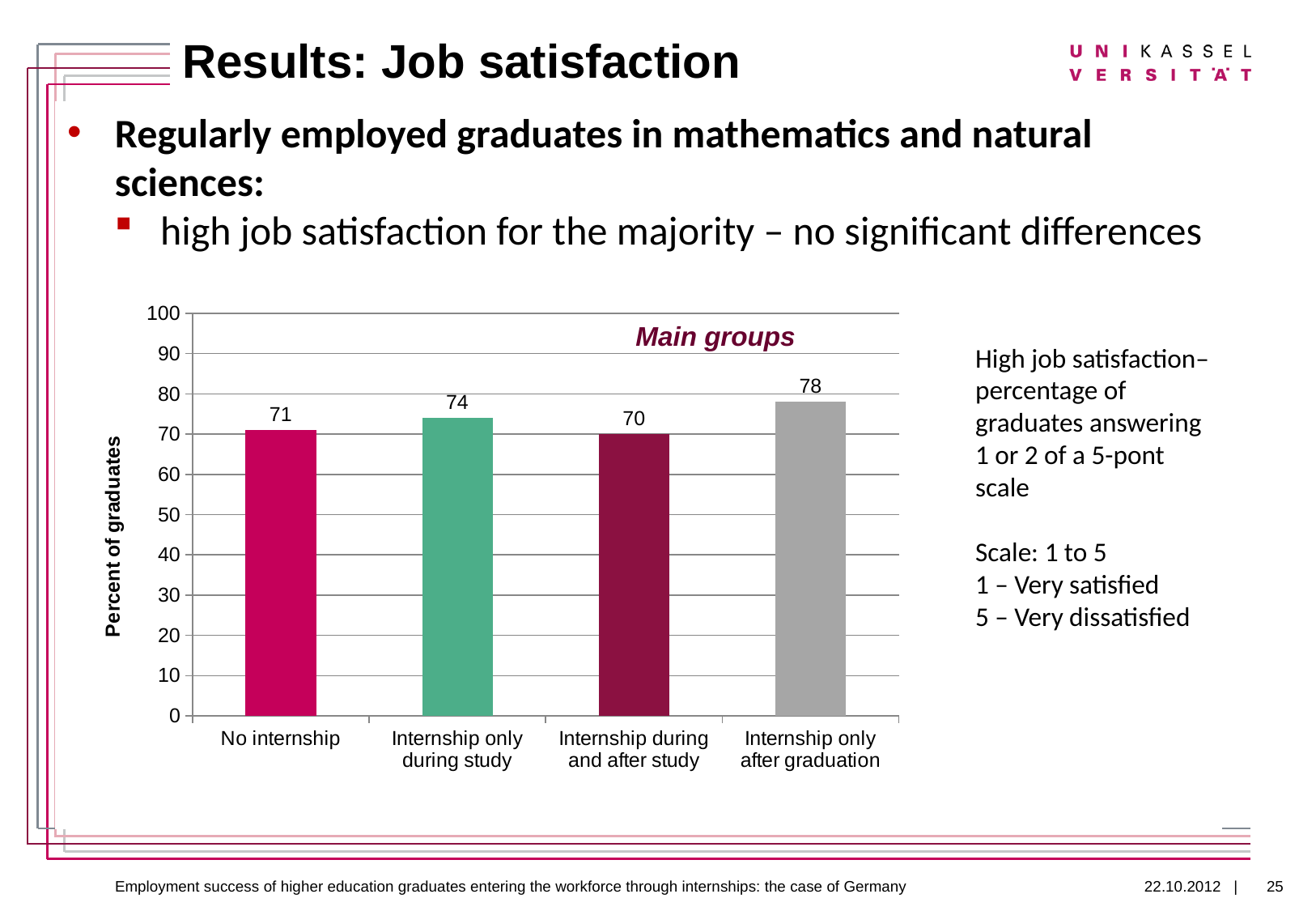

# Results: Job satisfaction
Regularly employed graduates in mathematics and natural sciences:
   high job satisfaction for the majority – no significant differences

### Chart

| Category |  |
|---|---|
| No internship | 71.0 |
| Internship only during study | 74.0 |
| Internship during and after study | 70.0 |
| Internship only after graduation | 78.0 |
Main groups

High job satisfaction–
percentage of graduates answering 1 or 2 of a 5-pont scale

Scale: 1 to 5
1 – Very satisfied
5 – Very dissatisfied
25